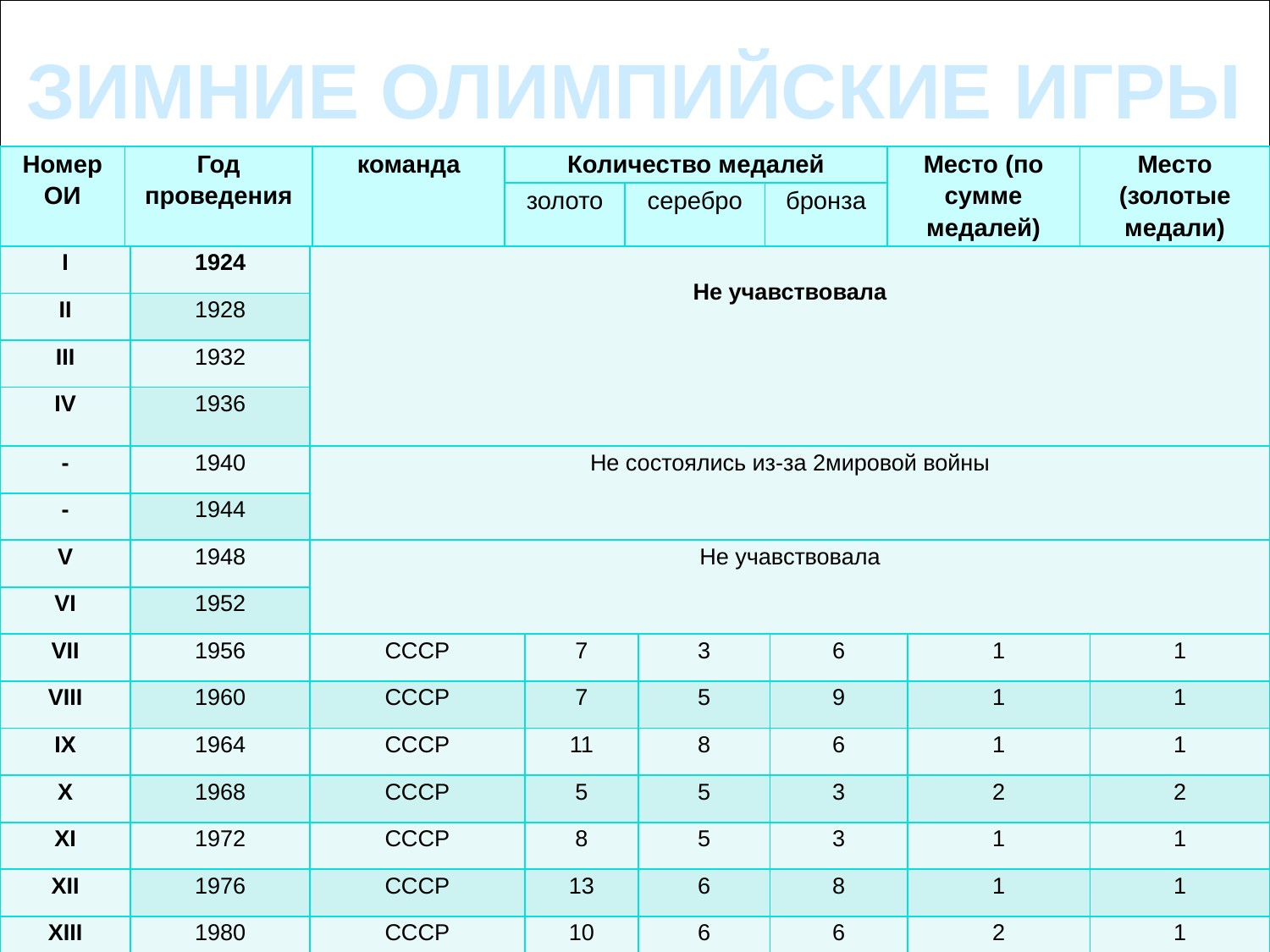

# ЗИМНИЕ ОЛИМПИЙСКИЕ ИГРЫ
| Номер ОИ | Год проведения | команда | Количество медалей |  |  | Место (по сумме медалей) | Место (золотые медали) |
| --- | --- | --- | --- | --- | --- | --- | --- |
|  |  |  | золото | серебро | бронза |  |  |
| I | 1924 | Не учавствовала |  |  |  |  |  |
| --- | --- | --- | --- | --- | --- | --- | --- |
| II | 1928 |  |  |  |  |  |  |
| III | 1932 |  |  |  |  |  |  |
| IV | 1936 |  |  |  |  |  |  |
| - | 1940 | Не состоялись из-за 2мировой войны |  |  |  |  |  |
| - | 1944 |  |  |  |  |  |  |
| V | 1948 | Не учавствовала |  |  |  |  |  |
| VI | 1952 |  |  |  |  |  |  |
| VII | 1956 | СССР | 7 | 3 | 6 | 1 | 1 |
| VIII | 1960 | СССР | 7 | 5 | 9 | 1 | 1 |
| IX | 1964 | СССР | 11 | 8 | 6 | 1 | 1 |
| X | 1968 | СССР | 5 | 5 | 3 | 2 | 2 |
| XI | 1972 | СССР | 8 | 5 | 3 | 1 | 1 |
| XII | 1976 | СССР | 13 | 6 | 8 | 1 | 1 |
| XIII | 1980 | СССР | 10 | 6 | 6 | 2 | 1 |